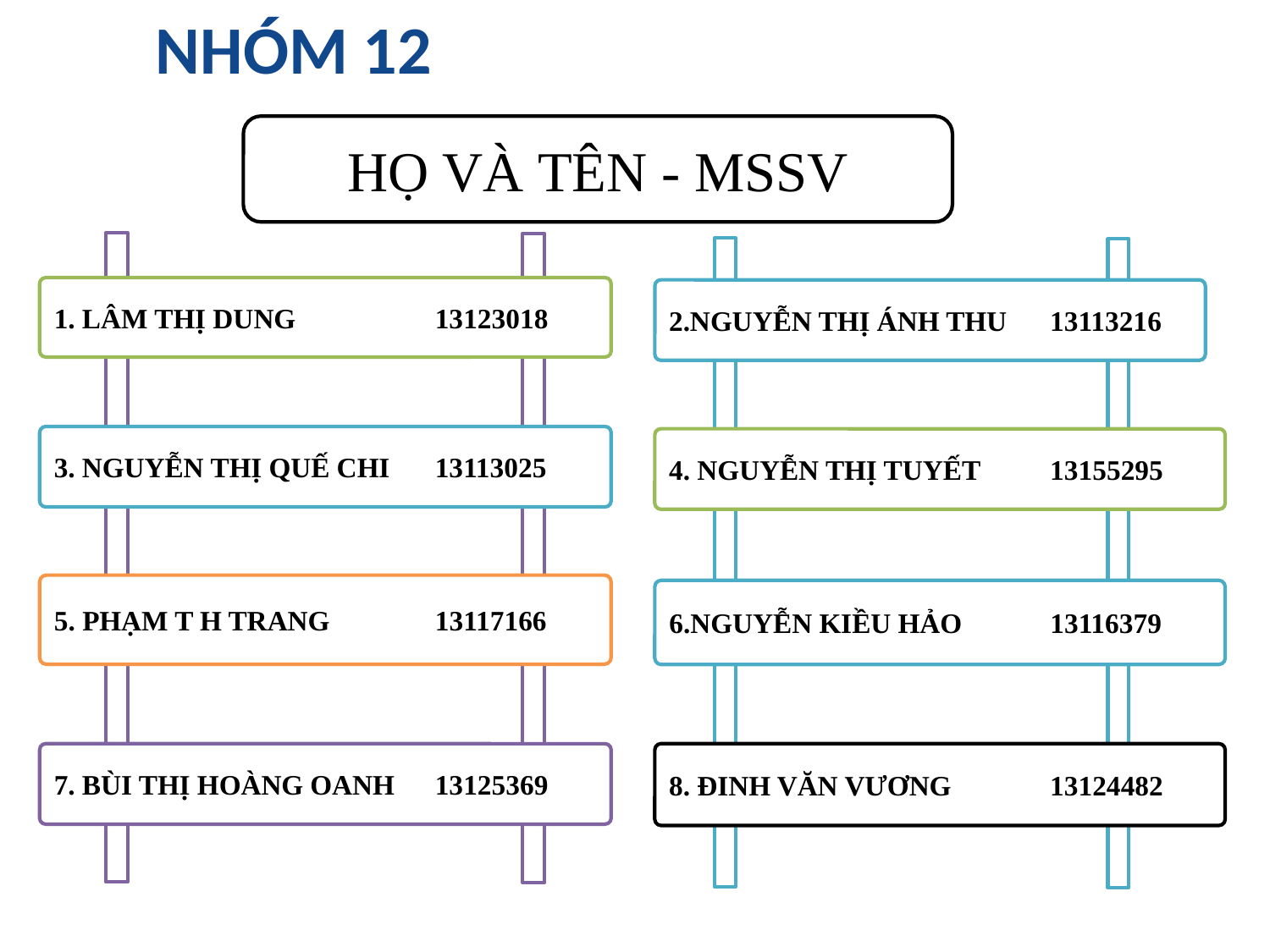

NHÓM 12
HỌ VÀ TÊN - MSSV

1. LÂM THỊ DUNG	          	13123018
3. NGUYỄN THỊ QUẾ CHI     	13113025
5. PHẠM T H TRANG	13117166
7. BÙI THỊ HOÀNG OANH	13125369

2.NGUYỄN THỊ ÁNH THU	13113216
4. NGUYỄN THỊ TUYẾT	13155295
6.NGUYỄN KIỀU HẢO	13116379
8. ĐINH VĂN VƯƠNG	13124482